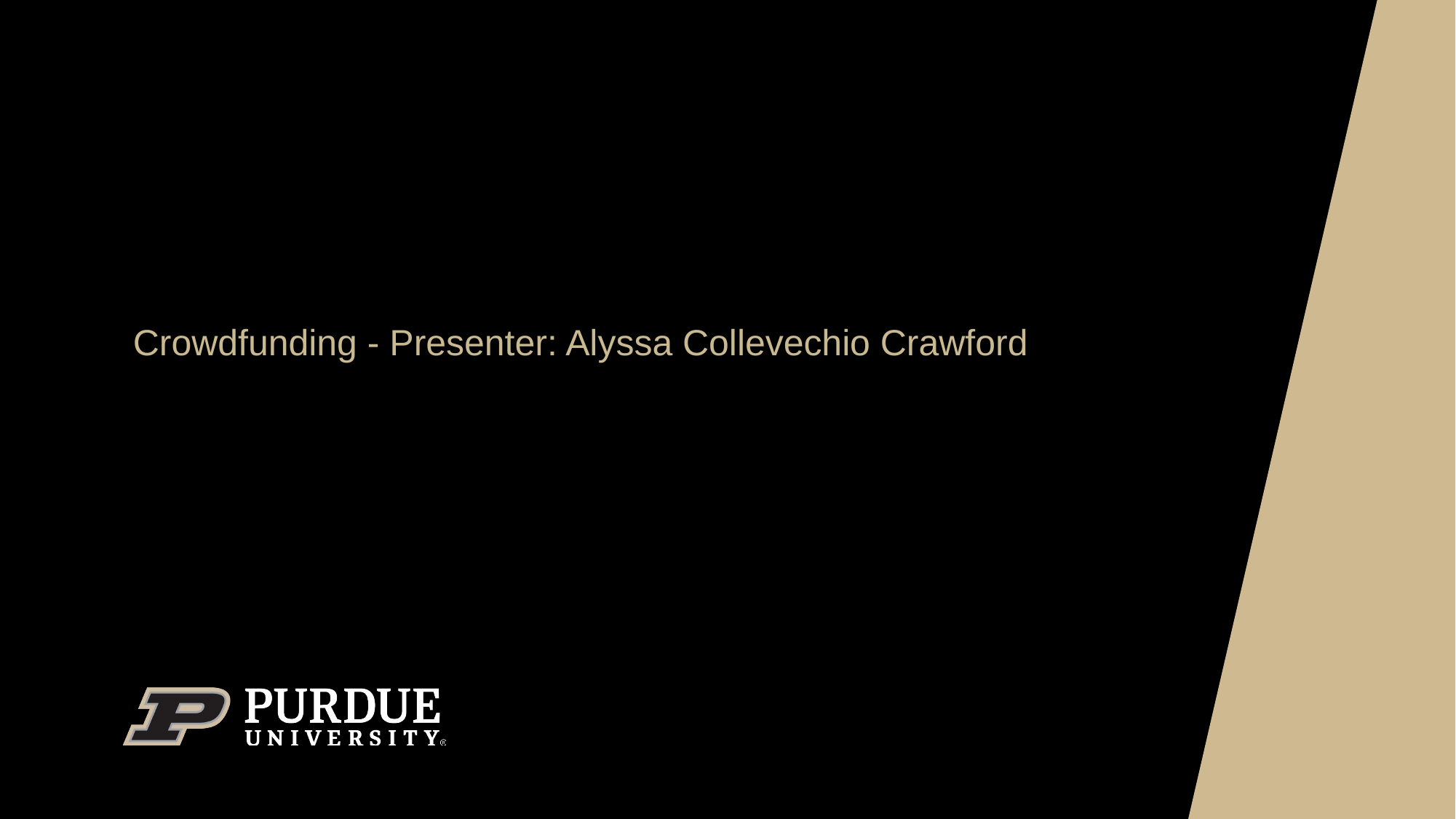

# Let's Talk Social
Crowdfunding - Presenter: Alyssa Collevechio Crawford